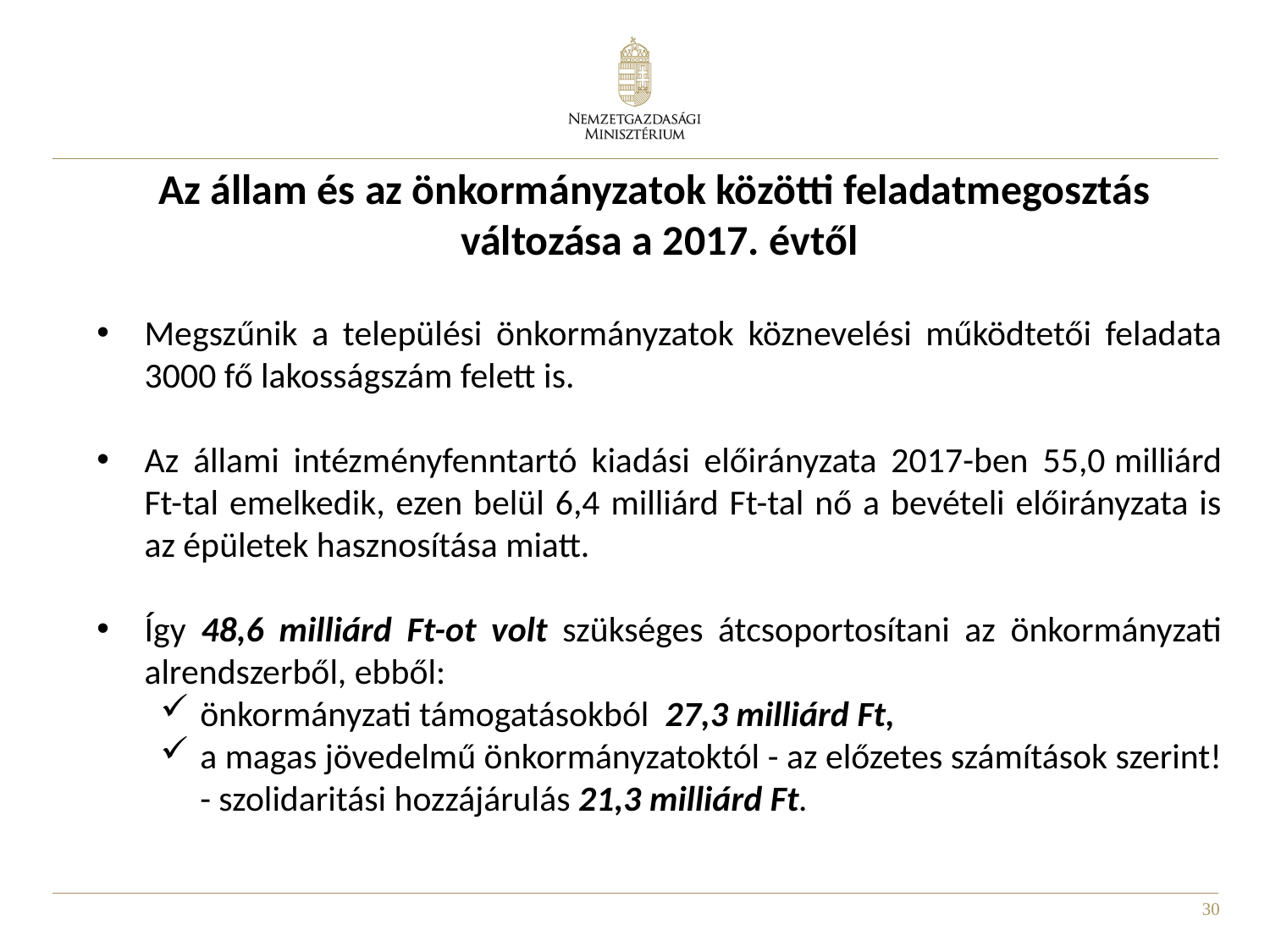

Az állam és az önkormányzatok közötti feladatmegosztás
változása a 2017. évtől

Megszűnik a települési önkormányzatok köznevelési működtetői feladata 3000 fő lakosságszám felett is.

Az állami intézményfenntartó kiadási előirányzata 2017-ben 55,0 milliárd Ft-tal emelkedik, ezen belül 6,4 milliárd Ft-tal nő a bevételi előirányzata is az épületek hasznosítása miatt.

Így 48,6 milliárd Ft-ot volt szükséges átcsoportosítani az önkormányzati alrendszerből, ebből:
önkormányzati támogatásokból  27,3 milliárd Ft,
a magas jövedelmű önkormányzatoktól - az előzetes számítások szerint! - szolidaritási hozzájárulás 21,3 milliárd Ft.